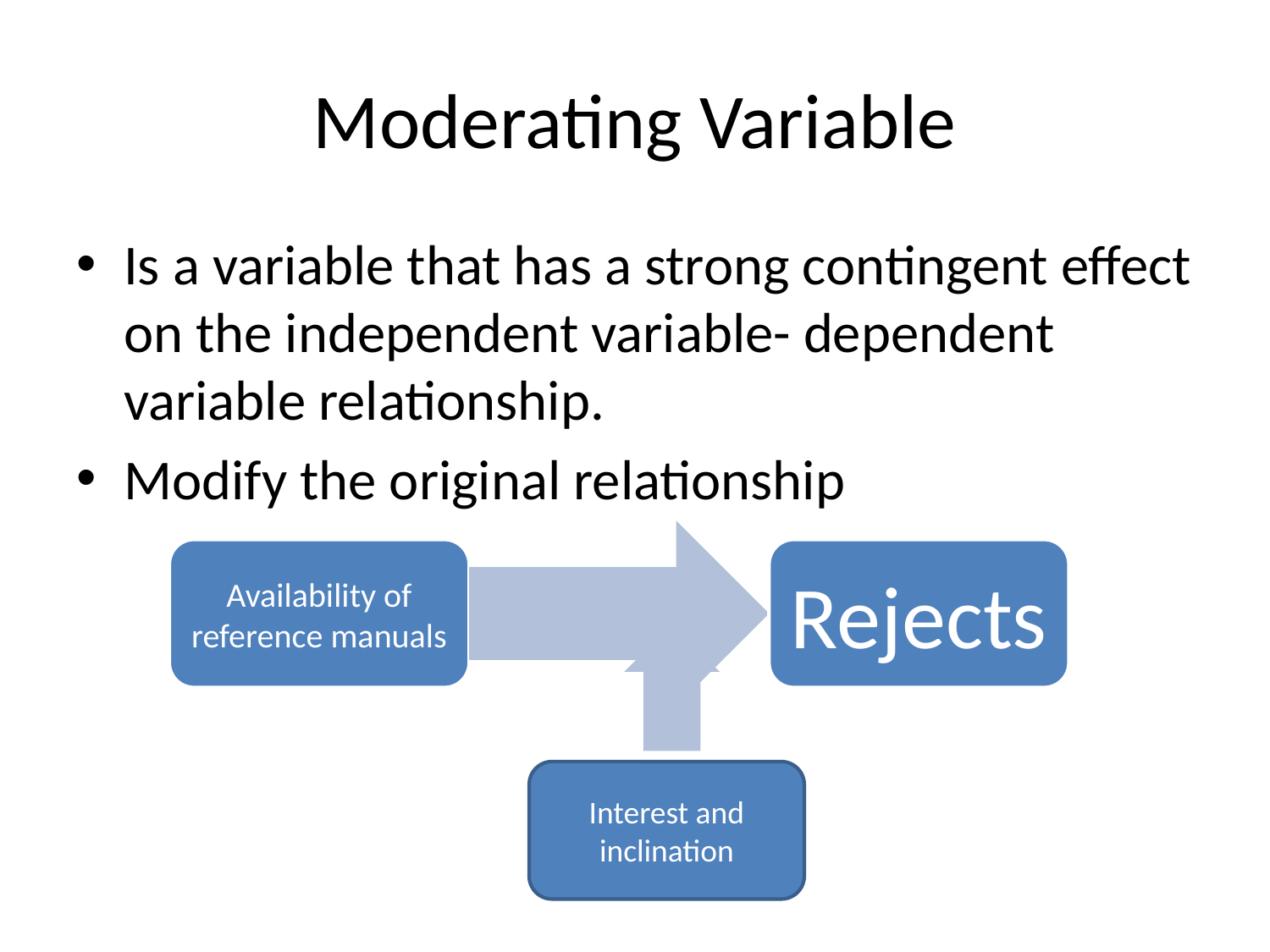

# Moderating Variable
Is a variable that has a strong contingent effect on the independent variable- dependent variable relationship.
Modify the original relationship

Availability of reference manuals
Rejects

Interest and inclination